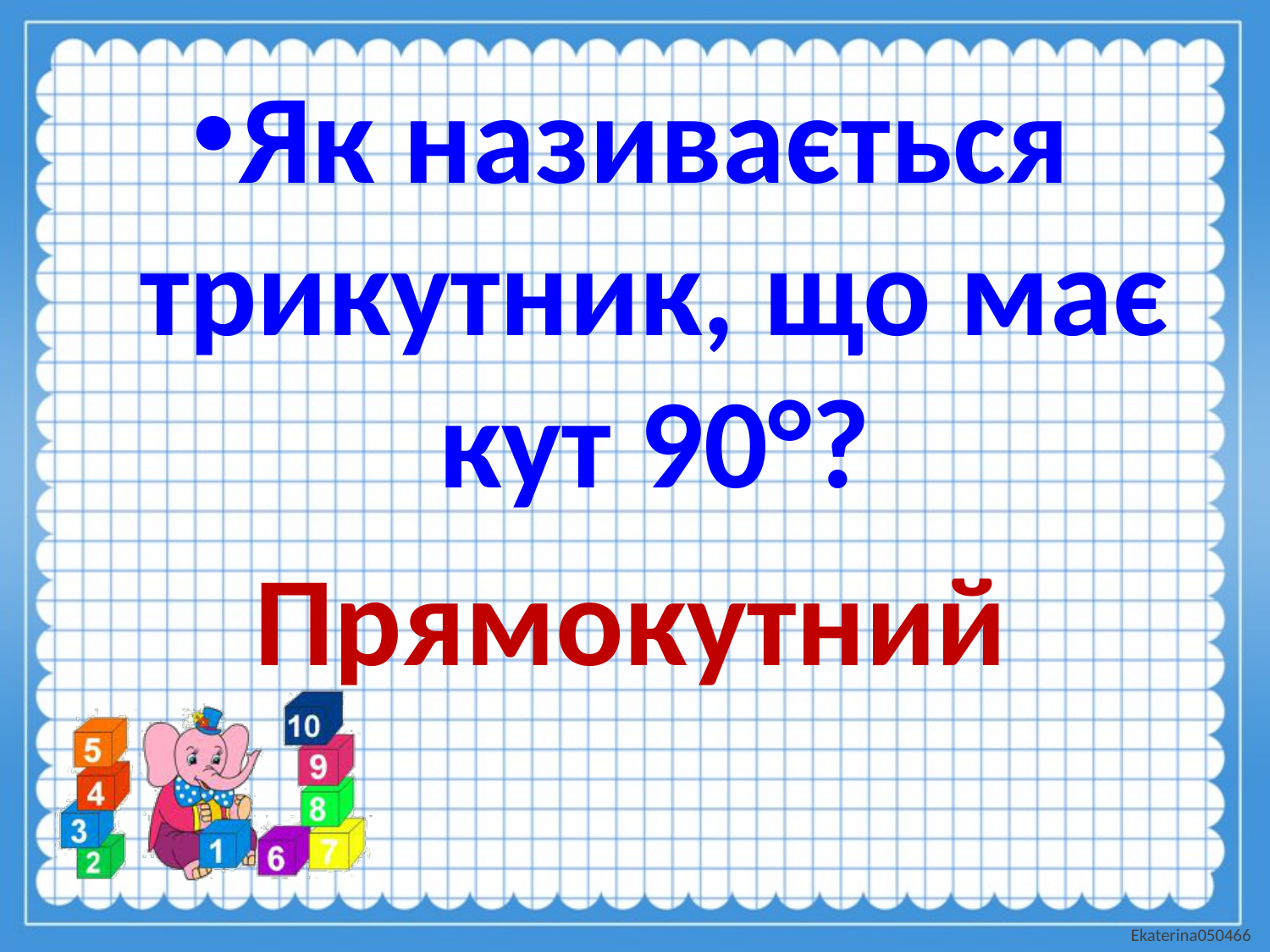

#
Як називається трикутник, що має кут 90°?
Прямокутний